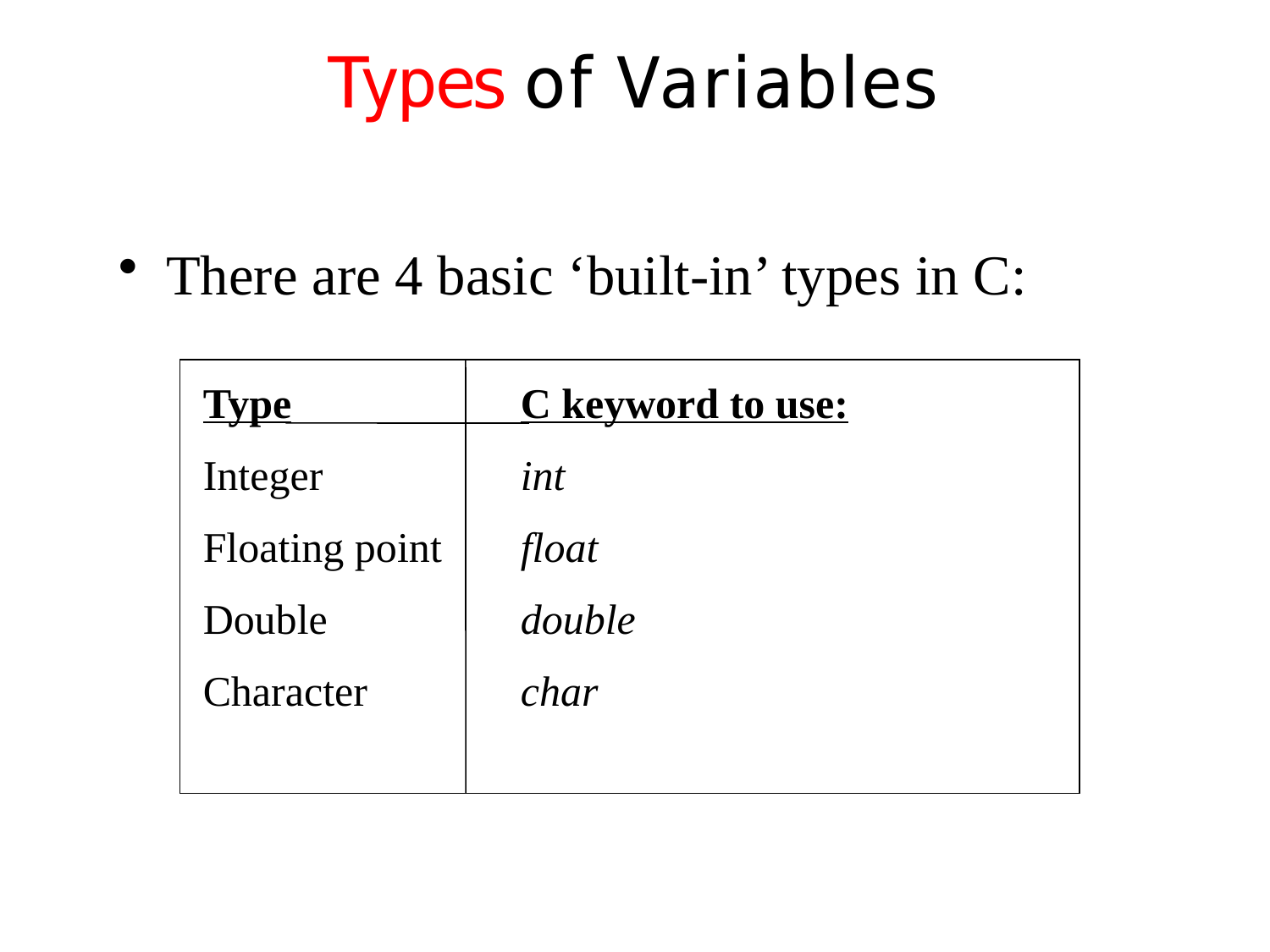

Types of Variables
There are 4 basic ‘built-in’ types in C:

Type
Integer
Floating point
Double
Character
C keyword to use:
int
float
double
char